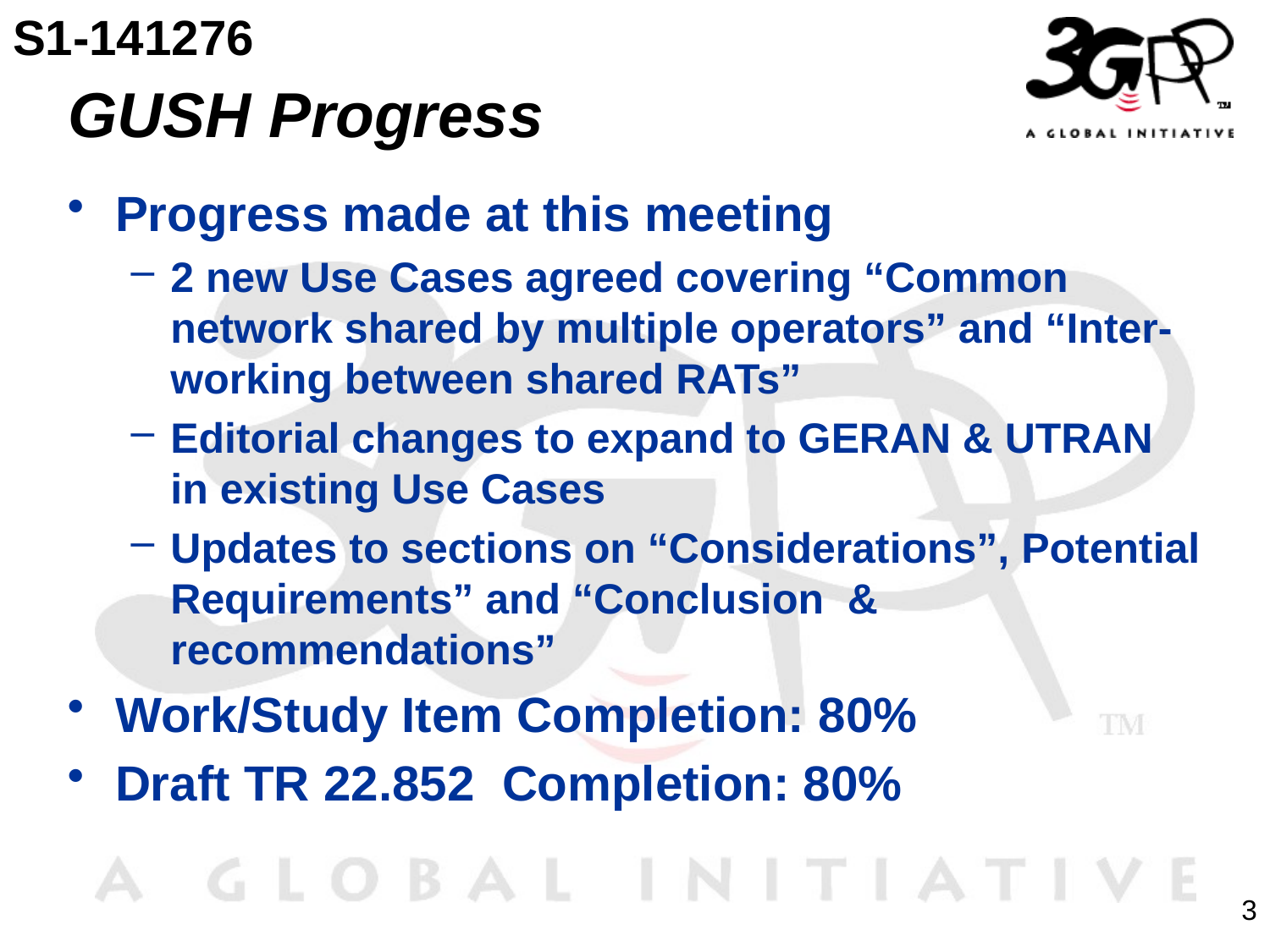

S1-141276
# GUSH Progress
Progress made at this meeting
2 new Use Cases agreed covering “Common network shared by multiple operators” and “Inter-working between shared RATs”
Editorial changes to expand to GERAN & UTRAN in existing Use Cases
Updates to sections on “Considerations”, Potential Requirements” and “Conclusion  & recommendations”
Work/Study Item Completion: 80%
Draft TR 22.852  Completion: 80%
3